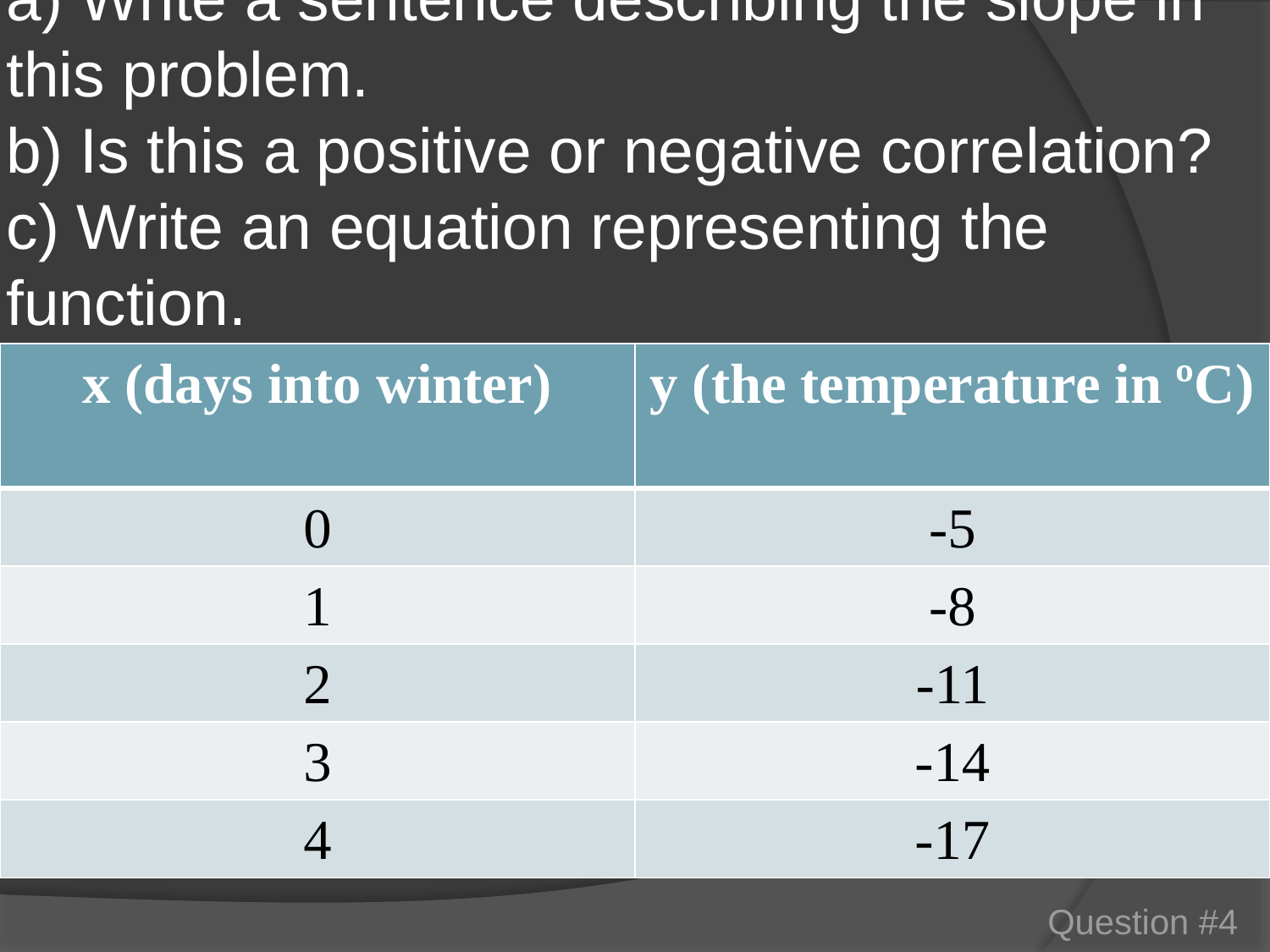

# a) Write a sentence describing the slope in this problem. b) Is this a positive or negative correlation? c) Write an equation representing the function.
| x (days into winter) | y (the temperature in ºC) |
| --- | --- |
| 0 | -5 |
| 1 | -8 |
| 2 | -11 |
| 3 | -14 |
| 4 | -17 |
Question #4